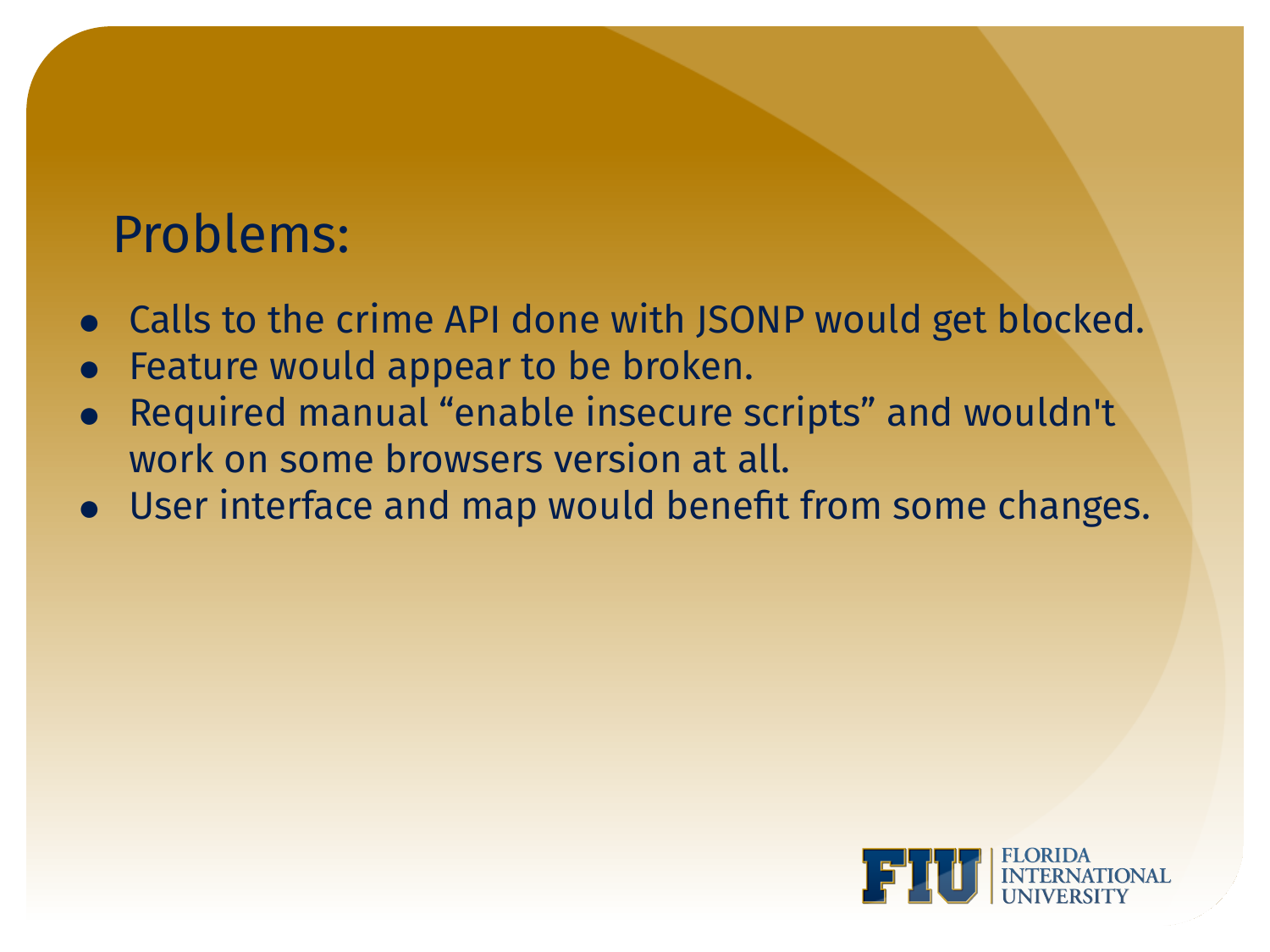

# Problems:
Calls to the crime API done with JSONP would get blocked.
Feature would appear to be broken.
Required manual “enable insecure scripts” and wouldn't work on some browsers version at all.
User interface and map would benefit from some changes.